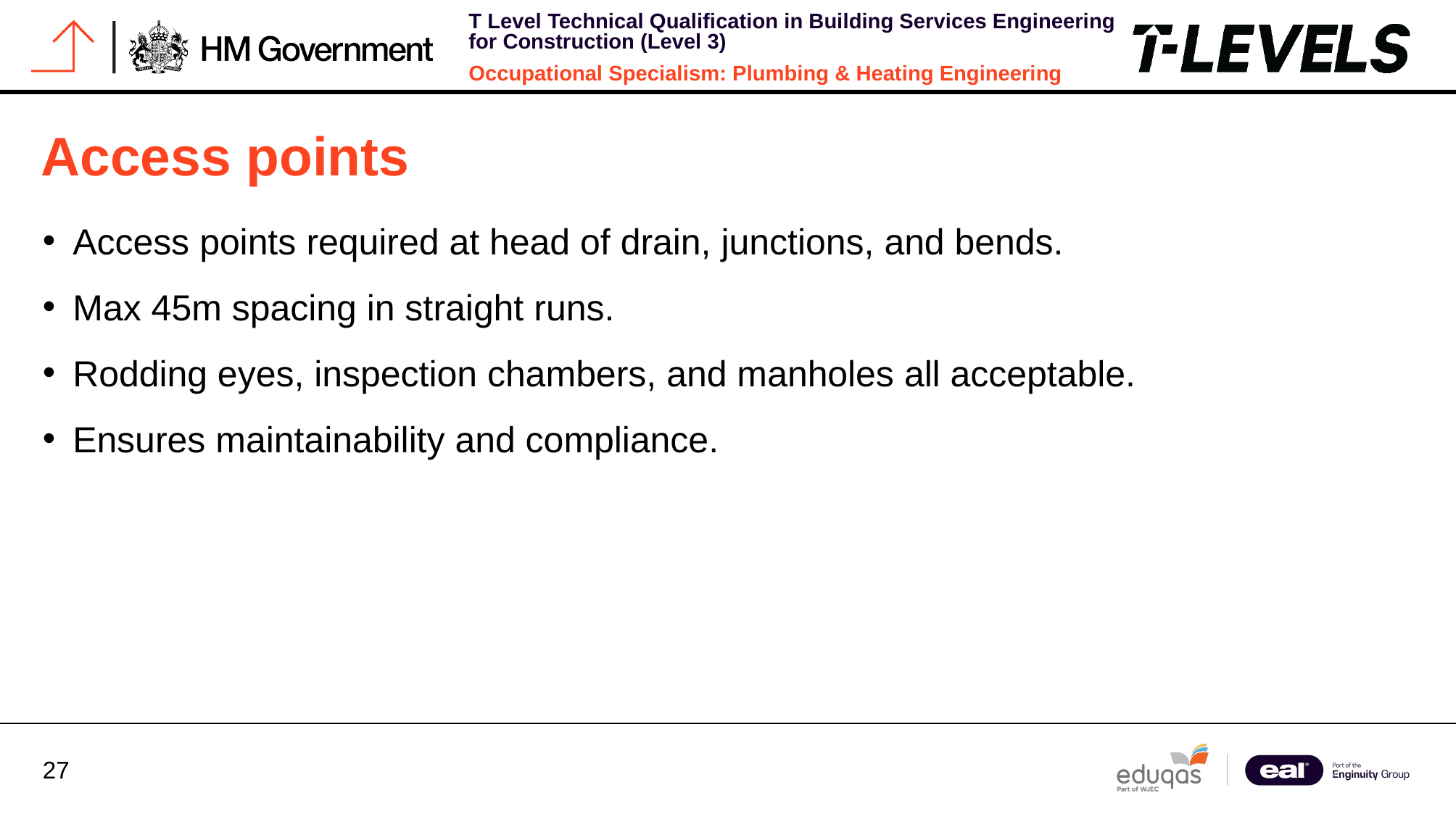

# Access points
Access points required at head of drain, junctions, and bends.
Max 45m spacing in straight runs.
Rodding eyes, inspection chambers, and manholes all acceptable.
Ensures maintainability and compliance.